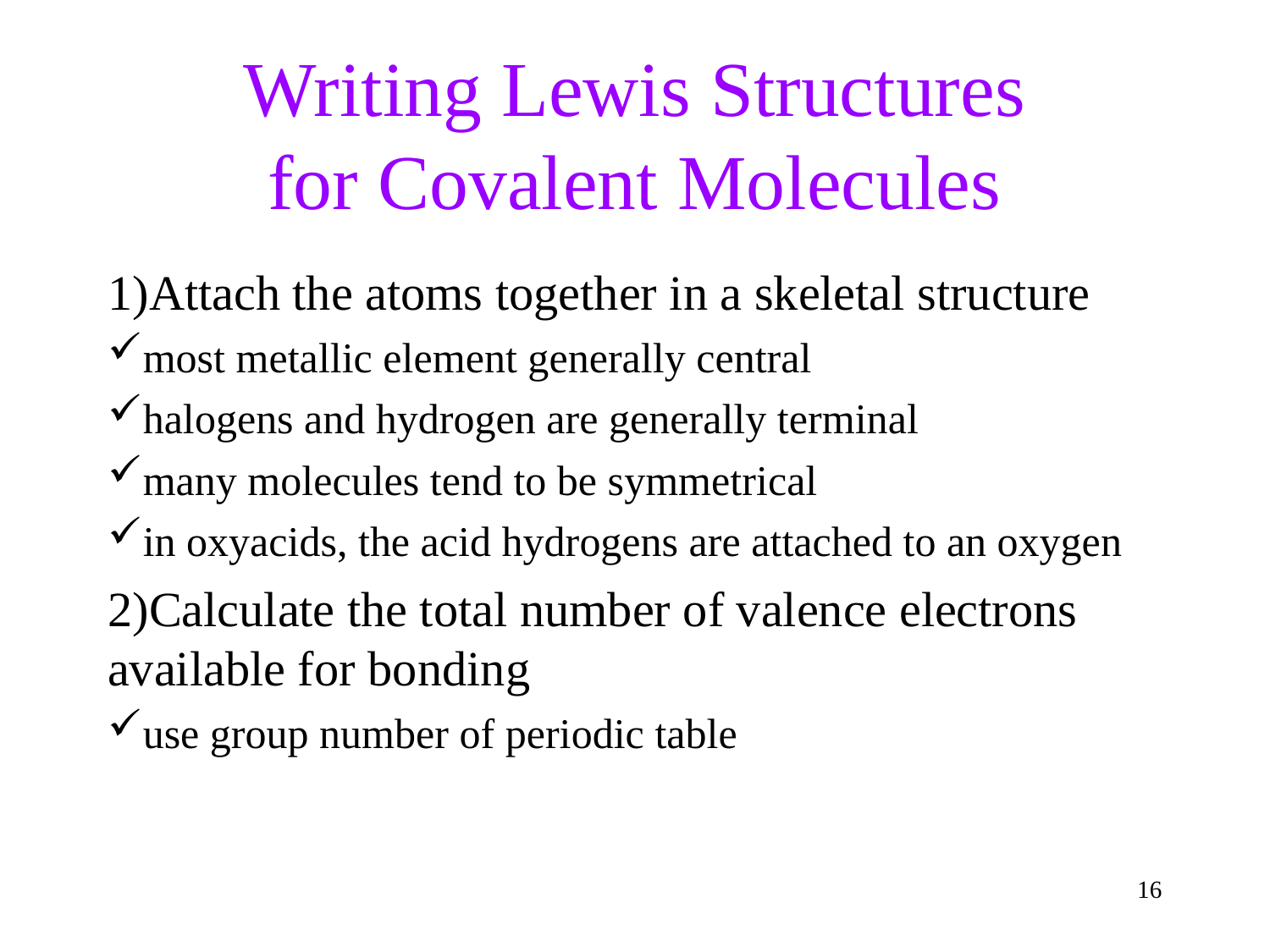

Writing Lewis Structures
for Covalent Molecules
Attach the atoms together in a skeletal structure
most metallic element generally central
halogens and hydrogen are generally terminal
many molecules tend to be symmetrical
in oxyacids, the acid hydrogens are attached to an oxygen
Calculate the total number of valence electrons available for bonding
use group number of periodic table
16